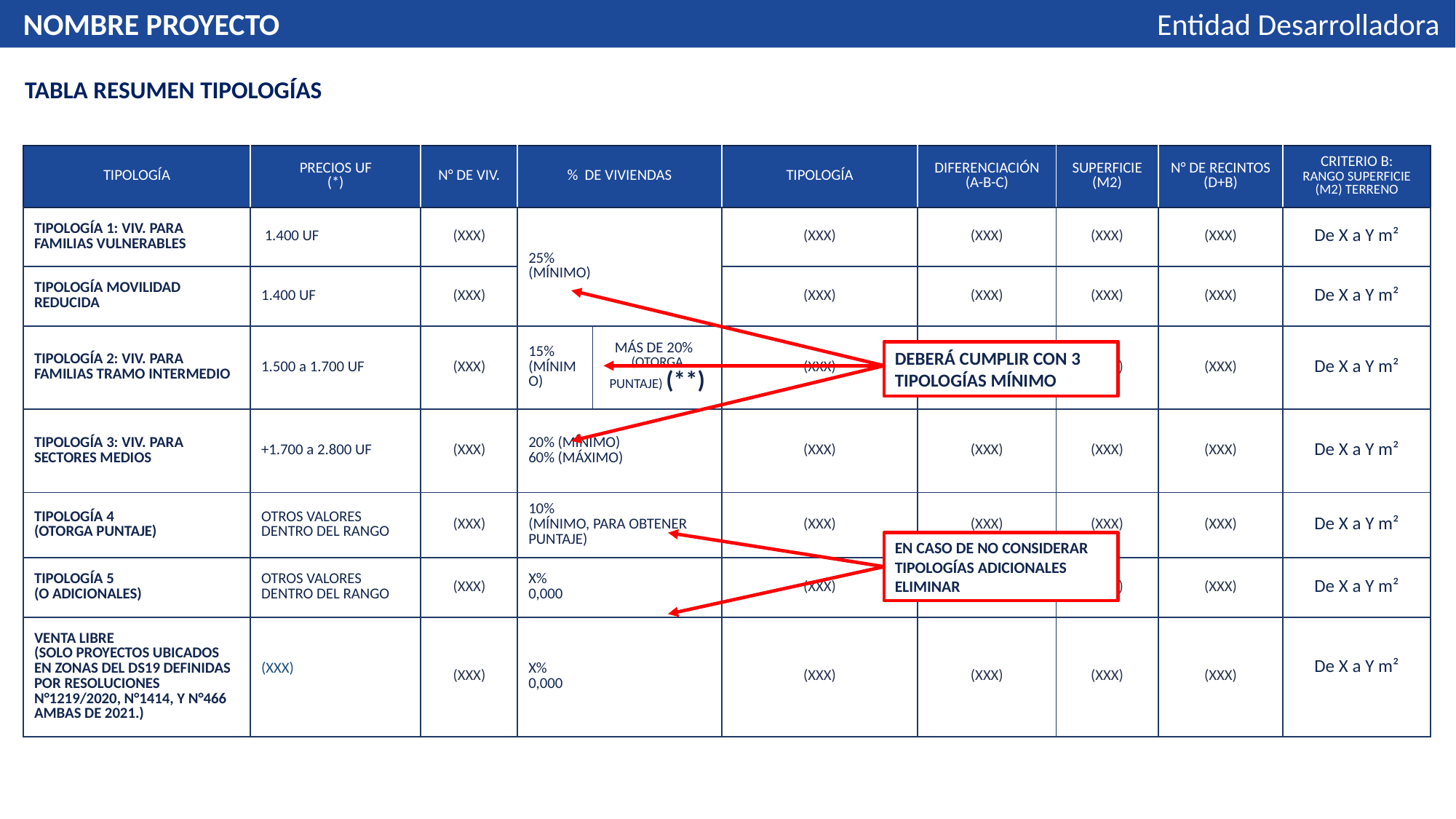

NOMBRE PROYECTO                                                                                                                               Entidad Desarrolladora
TABLA RESUMEN TIPOLOGÍAS
| TIPOLOGÍA | PRECIOS UF (\*) | N° DE VIV. | % DE VIVIENDAS |  | TIPOLOGÍA | DIFERENCIACIÓN (A-B-C) | SUPERFICIE (M2) | N° DE RECINTOS (D+B) | CRITERIO B: RANGO SUPERFICIE (M2) TERRENO |
| --- | --- | --- | --- | --- | --- | --- | --- | --- | --- |
| TIPOLOGÍA 1: VIV. PARA FAMILIAS VULNERABLES | 1.400 UF | (XXX) | 25% (MÍNIMO) |  | (XXX) | (XXX) | (XXX) | (XXX) | De X a Y m² |
| TIPOLOGÍA MOVILIDAD REDUCIDA | 1.400 UF | (XXX) |  |  | (XXX) | (XXX) | (XXX) | (XXX) | De X a Y m² |
| TIPOLOGÍA 2: VIV. PARA FAMILIAS TRAMO INTERMEDIO | 1.500 a 1.700 UF | (XXX) | 15% (MÍNIMO) | MÁS DE 20% (OTORGA PUNTAJE) (\*\*) | (XXX) | (XXX) | (XXX) | (XXX) | De X a Y m² |
| TIPOLOGÍA 3: VIV. PARA SECTORES MEDIOS | +1.700 a 2.800 UF | (XXX) | 20% (MÍNIMO) 60% (MÁXIMO) |  | (XXX) | (XXX) | (XXX) | (XXX) | De X a Y m² |
| TIPOLOGÍA 4 (OTORGA PUNTAJE) | OTROS VALORES DENTRO DEL RANGO | (XXX) | 10% (MÍNIMO, PARA OBTENER PUNTAJE) |  | (XXX) | (XXX) | (XXX) | (XXX) | De X a Y m² |
| TIPOLOGÍA 5 (O ADICIONALES) | OTROS VALORES DENTRO DEL RANGO | (XXX) | X% 0,000 |  | (XXX) | (XXX) | (XXX) | (XXX) | De X a Y m² |
| VENTA LIBRE (SOLO PROYECTOS UBICADOS EN ZONAS DEL DS19 DEFINIDAS POR RESOLUCIONES N°1219/2020, N°1414, Y N°466 AMBAS DE 2021.) | (XXX) | (XXX) | X% 0,000 |  | (XXX) | (XXX) | (XXX) | (XXX) | De X a Y m² |
DEBERÁ CUMPLIR CON 3 TIPOLOGÍAS MÍNIMO
EN CASO DE NO CONSIDERAR TIPOLOGÍAS ADICIONALES ELIMINAR